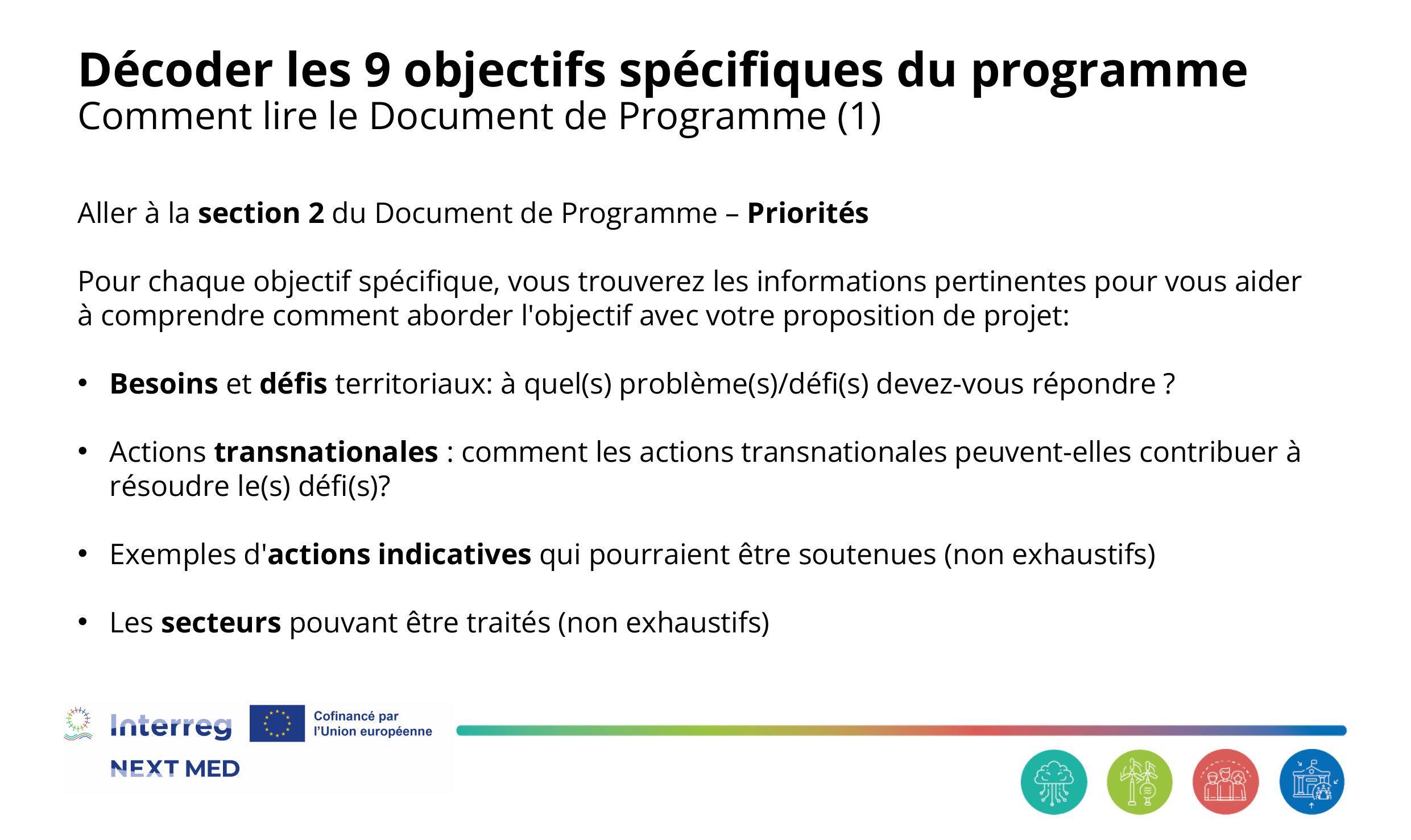

# Décoder les 9 objectifs spécifiques du programme Comment lire le Document de Programme (1)
Aller à la section 2 du Document de Programme – Priorités

Pour chaque objectif spécifique, vous trouverez les informations pertinentes pour vous aider à comprendre comment aborder l'objectif avec votre proposition de projet:

Besoins et défis territoriaux: à quel(s) problème(s)/défi(s) devez-vous répondre ?

Actions transnationales : comment les actions transnationales peuvent-elles contribuer à résoudre le(s) défi(s)?

Exemples d'actions indicatives qui pourraient être soutenues (non exhaustifs)

Les secteurs pouvant être traités (non exhaustifs)